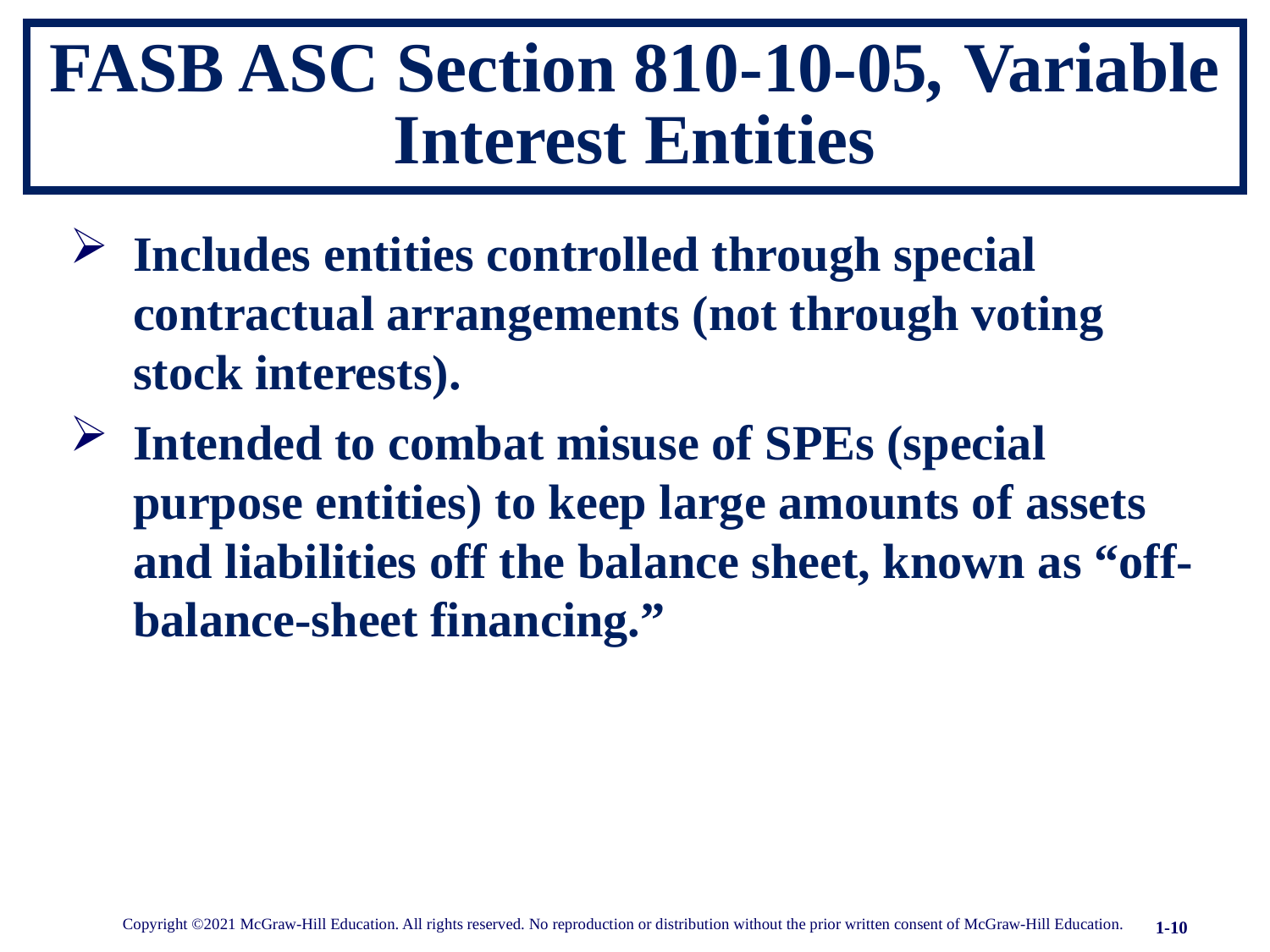

# FASB ASC Section 810-10-05, Variable Interest Entities
Includes entities controlled through special contractual arrangements (not through voting stock interests).
Intended to combat misuse of SPEs (special purpose entities) to keep large amounts of assets and liabilities off the balance sheet, known as “off-balance-sheet financing.”
Copyright ©2021 McGraw-Hill Education. All rights reserved. No reproduction or distribution without the prior written consent of McGraw-Hill Education.
1-10